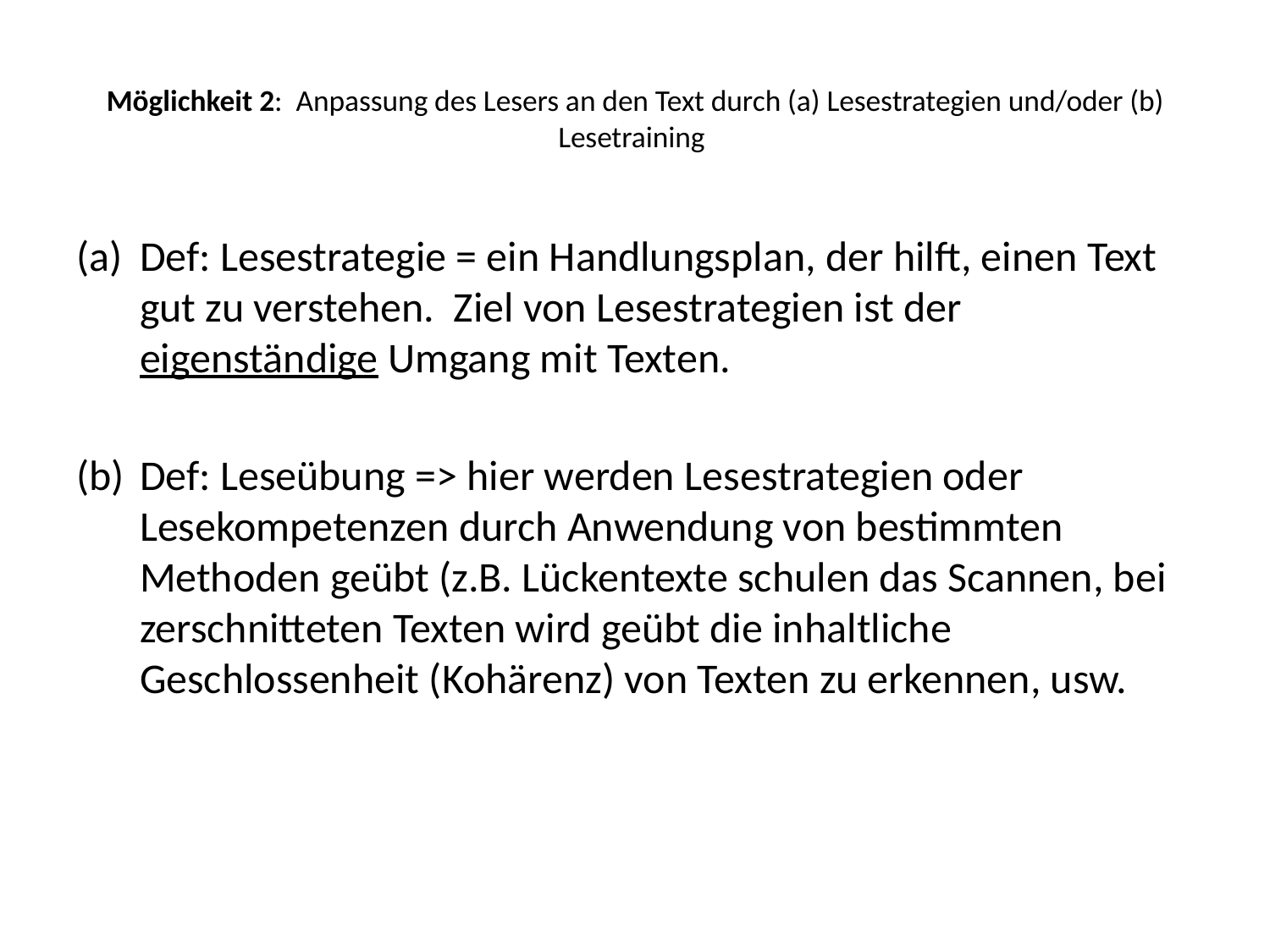

# Möglichkeit 2:  Anpassung des Lesers an den Text durch (a) Lesestrategien und/oder (b) Lesetraining
Def: Lesestrategie = ein Handlungsplan, der hilft, einen Text gut zu verstehen.  Ziel von Lesestrategien ist der eigenständige Umgang mit Texten.

Def: Leseübung => hier werden Lesestrategien oder Lesekompetenzen durch Anwendung von bestimmten Methoden geübt (z.B. Lückentexte schulen das Scannen, bei zerschnitteten Texten wird geübt die inhaltliche Geschlossenheit (Kohärenz) von Texten zu erkennen, usw.